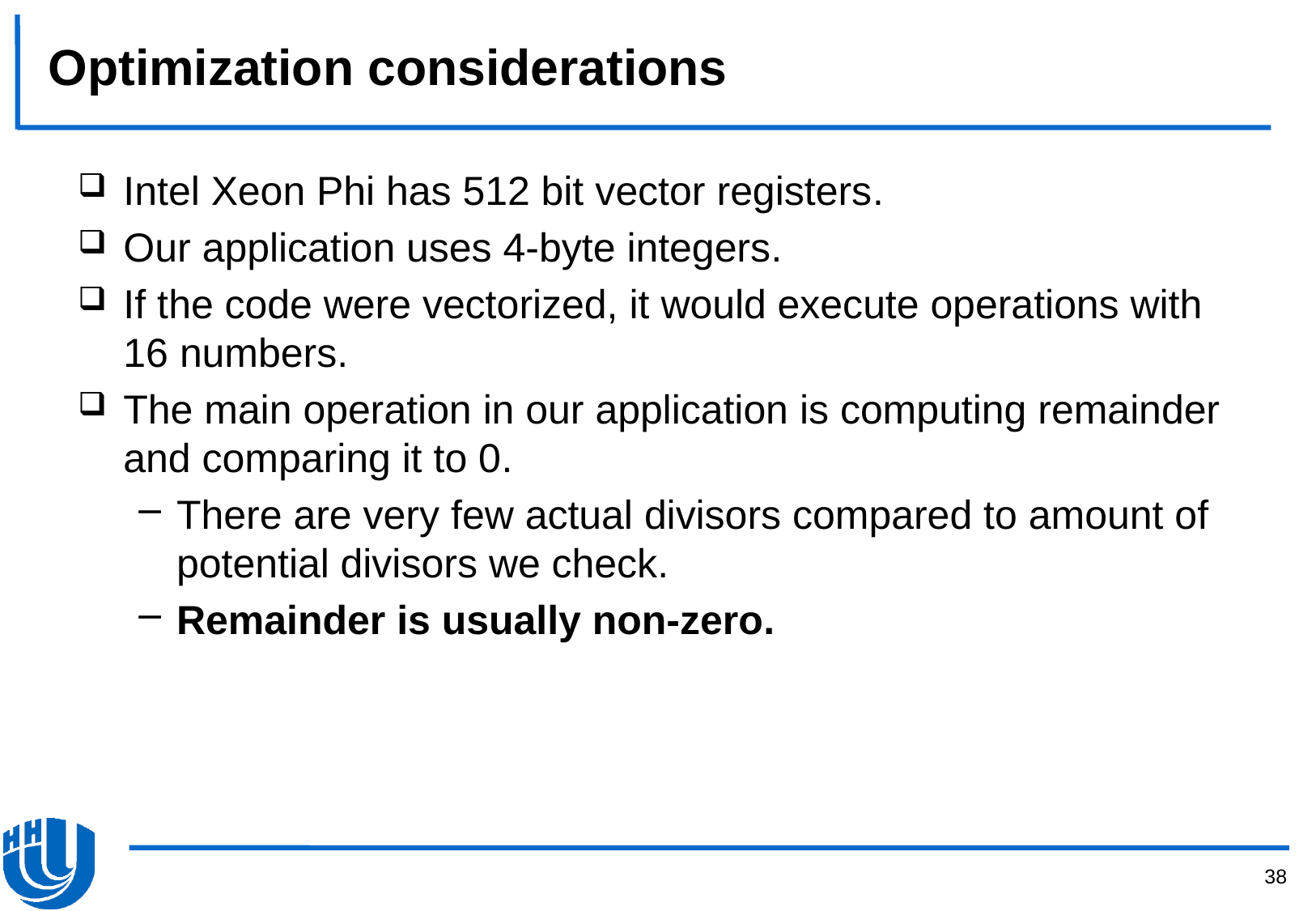

# Optimization considerations
Intel Xeon Phi has 512 bit vector registers.
Our application uses 4-byte integers.
If the code were vectorized, it would execute operations with 16 numbers.
The main operation in our application is computing remainder and comparing it to 0.
There are very few actual divisors compared to amount of potential divisors we check.
Remainder is usually non-zero.